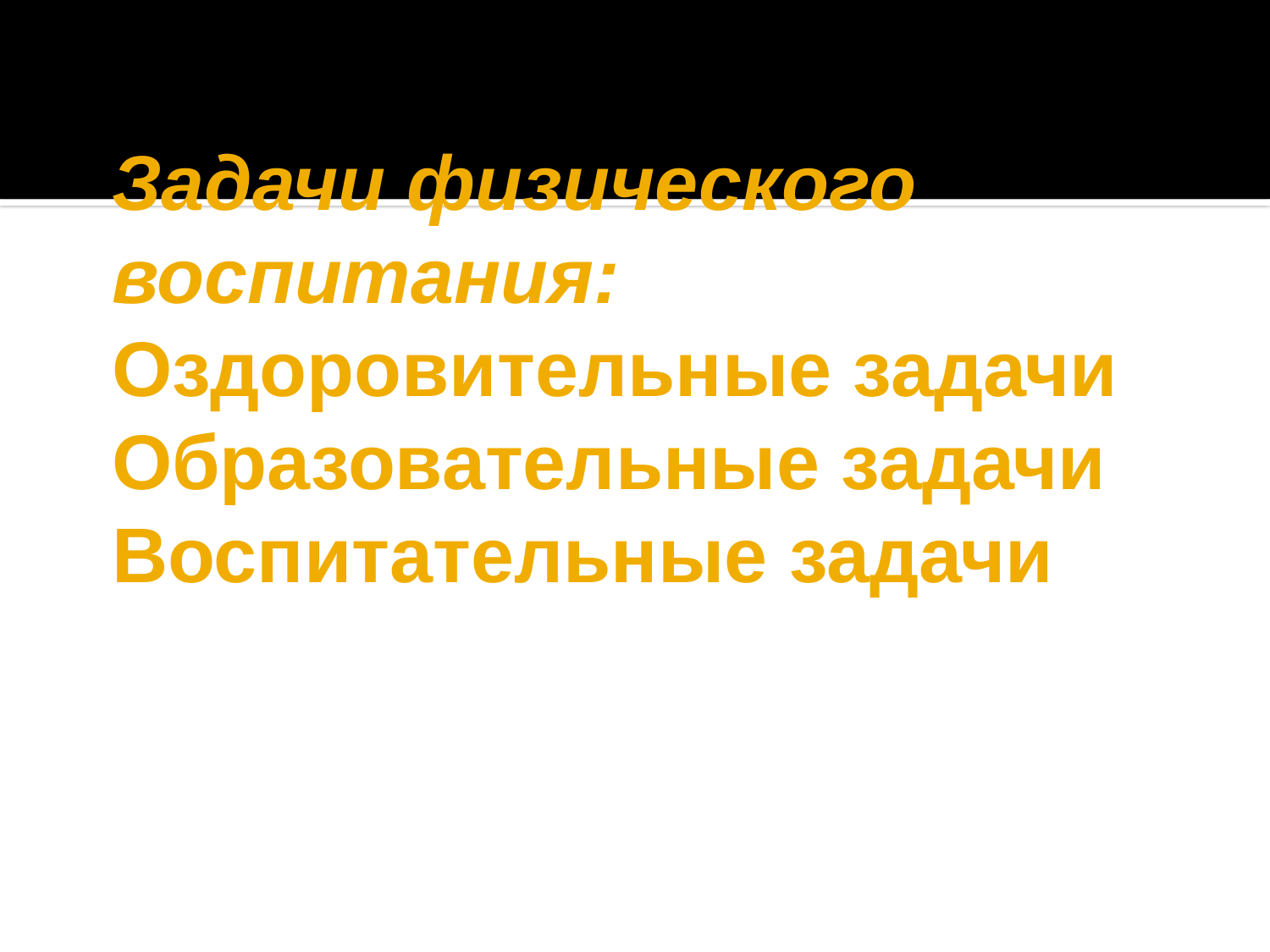

# Задачи физического воспитания: Оздоровительные задачи Образовательные задачи Воспитательные задачи